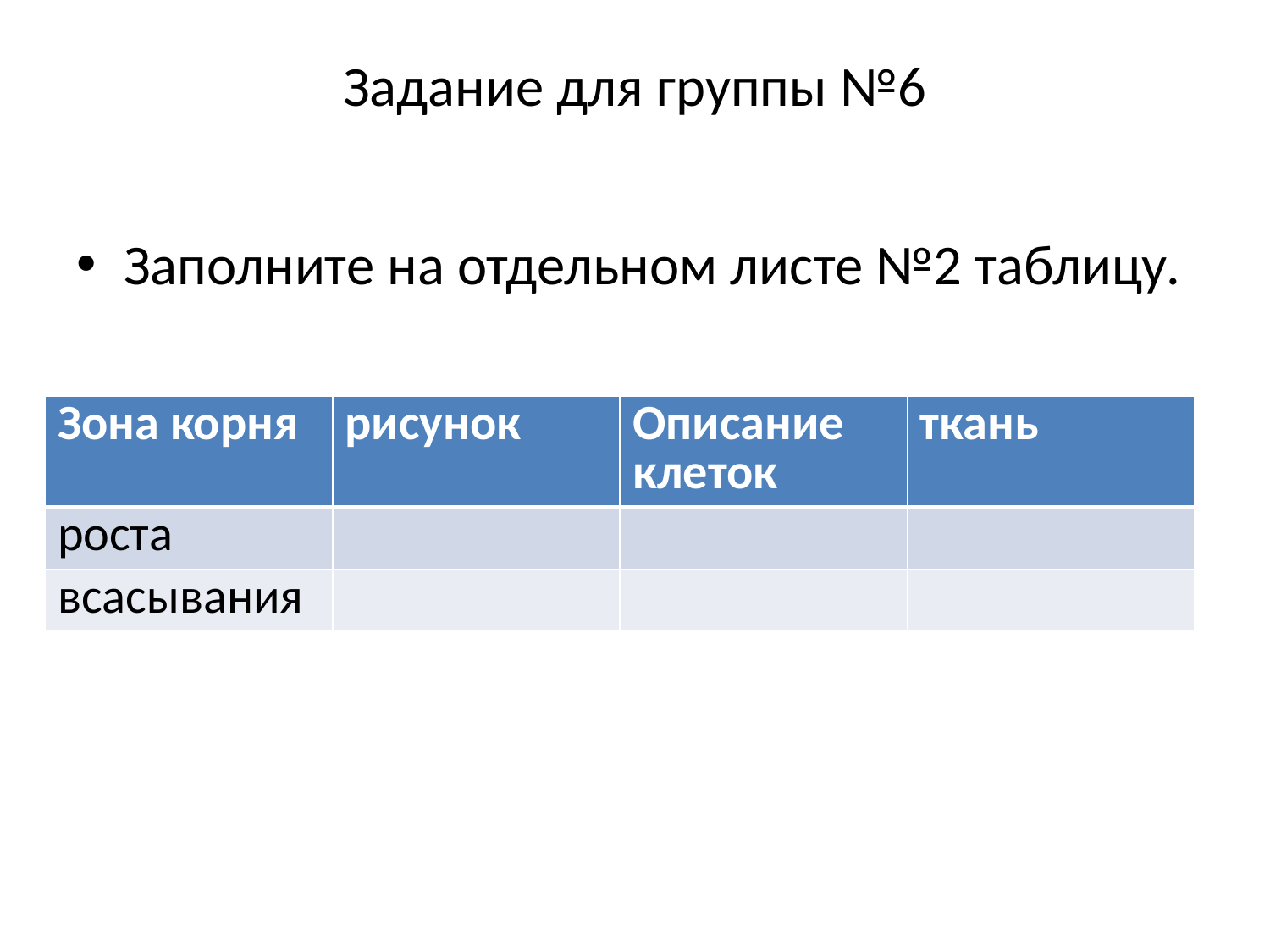

# Задание для группы №6
Заполните на отдельном листе №2 таблицу.

| Зона корня | рисунок | Описание клеток | ткань |
| --- | --- | --- | --- |
| роста |  |  |  |
| всасывания |  |  |  |